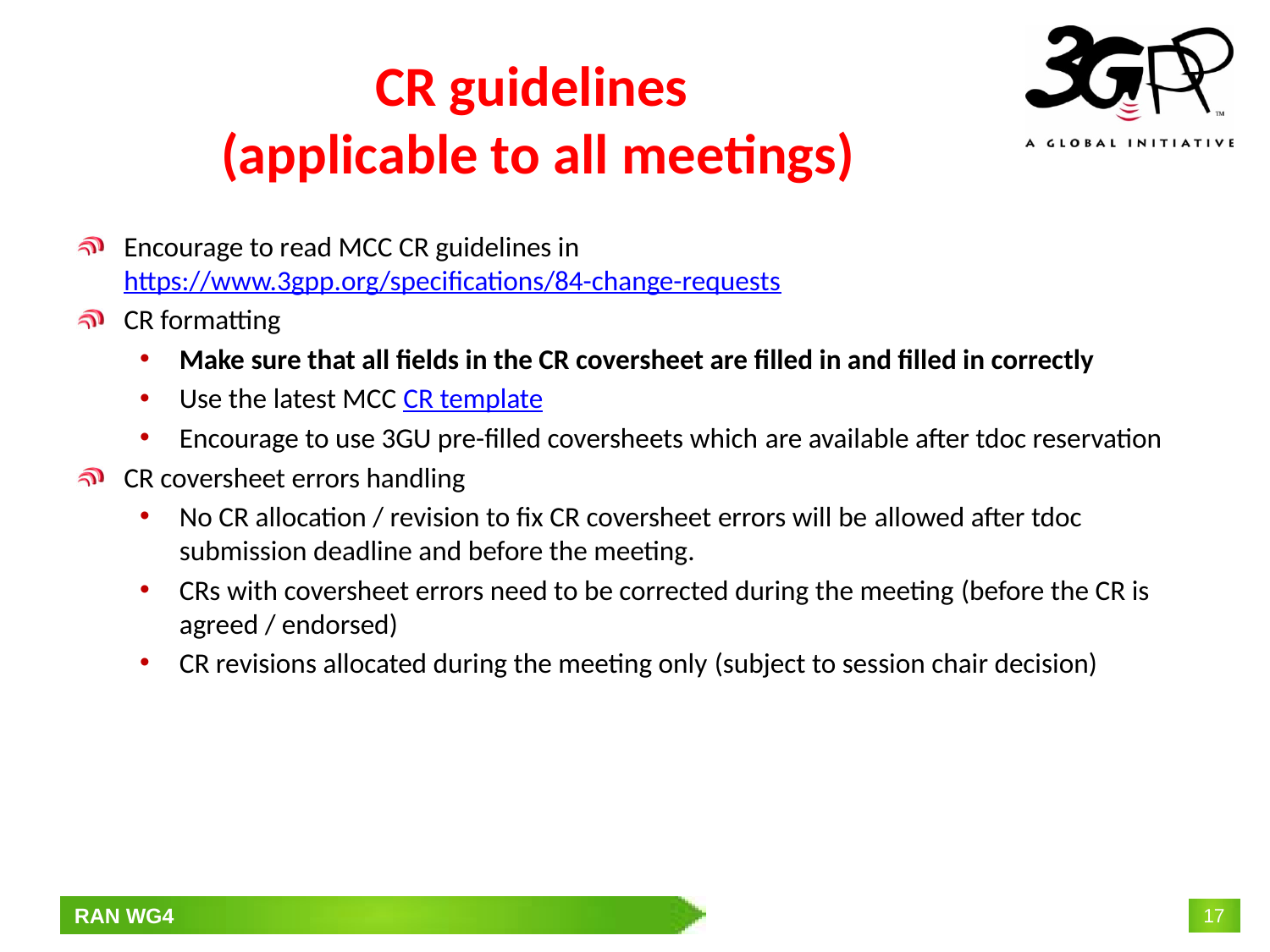

# CR guidelines (applicable to all meetings)
Encourage to read MCC CR guidelines in https://www.3gpp.org/specifications/84-change-requests
CR formatting
Make sure that all fields in the CR coversheet are filled in and filled in correctly
Use the latest MCC CR template
Encourage to use 3GU pre-filled coversheets which are available after tdoc reservation
CR coversheet errors handling
No CR allocation / revision to fix CR coversheet errors will be allowed after tdoc submission deadline and before the meeting.
CRs with coversheet errors need to be corrected during the meeting (before the CR is agreed / endorsed)
CR revisions allocated during the meeting only (subject to session chair decision)